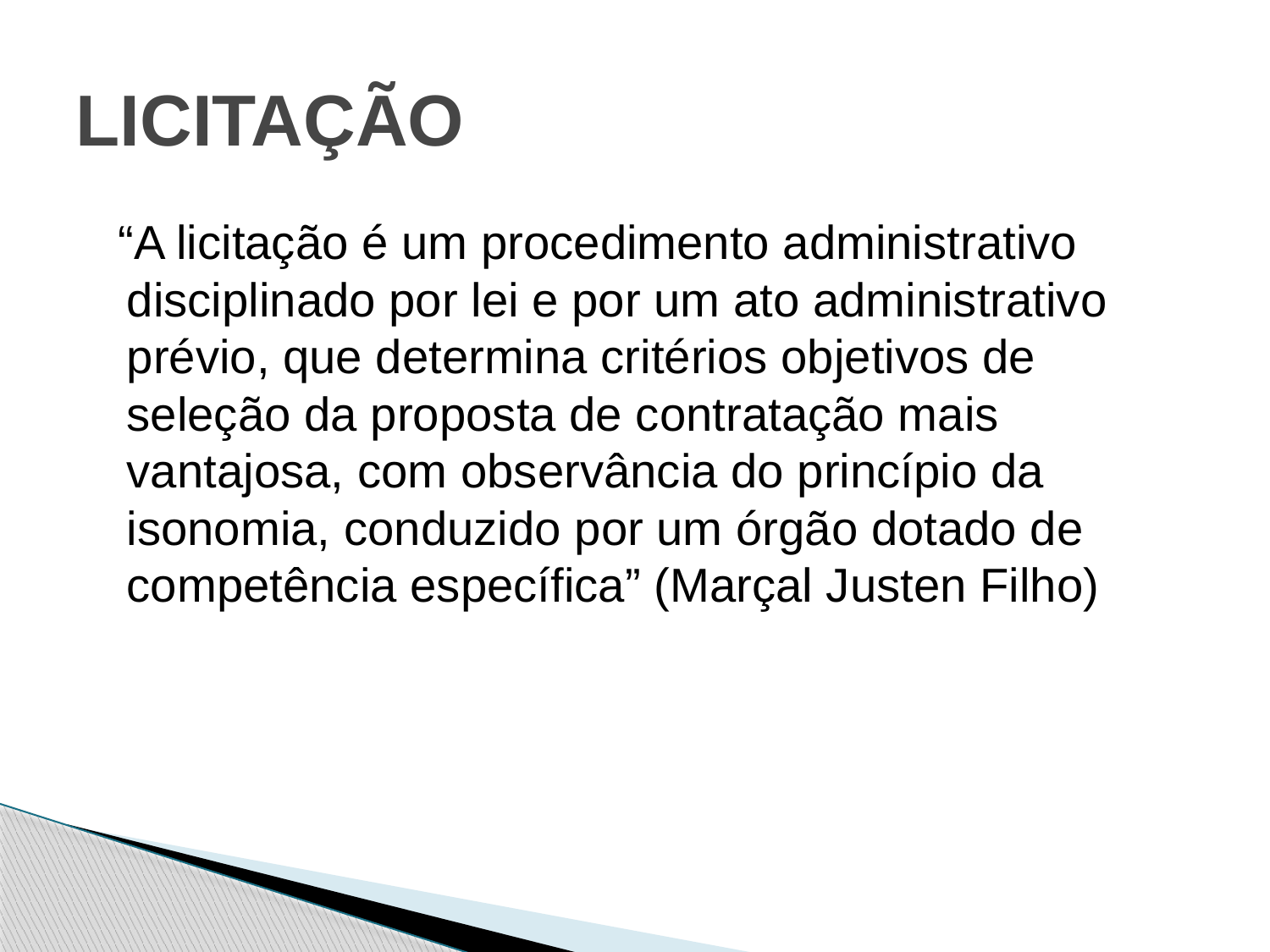

# LICITAÇÃO
  “A licitação é um procedimento administrativo disciplinado por lei e por um ato administrativo prévio, que determina critérios objetivos de seleção da proposta de contratação mais vantajosa, com observância do princípio da isonomia, conduzido por um órgão dotado de competência específica” (Marçal Justen Filho)